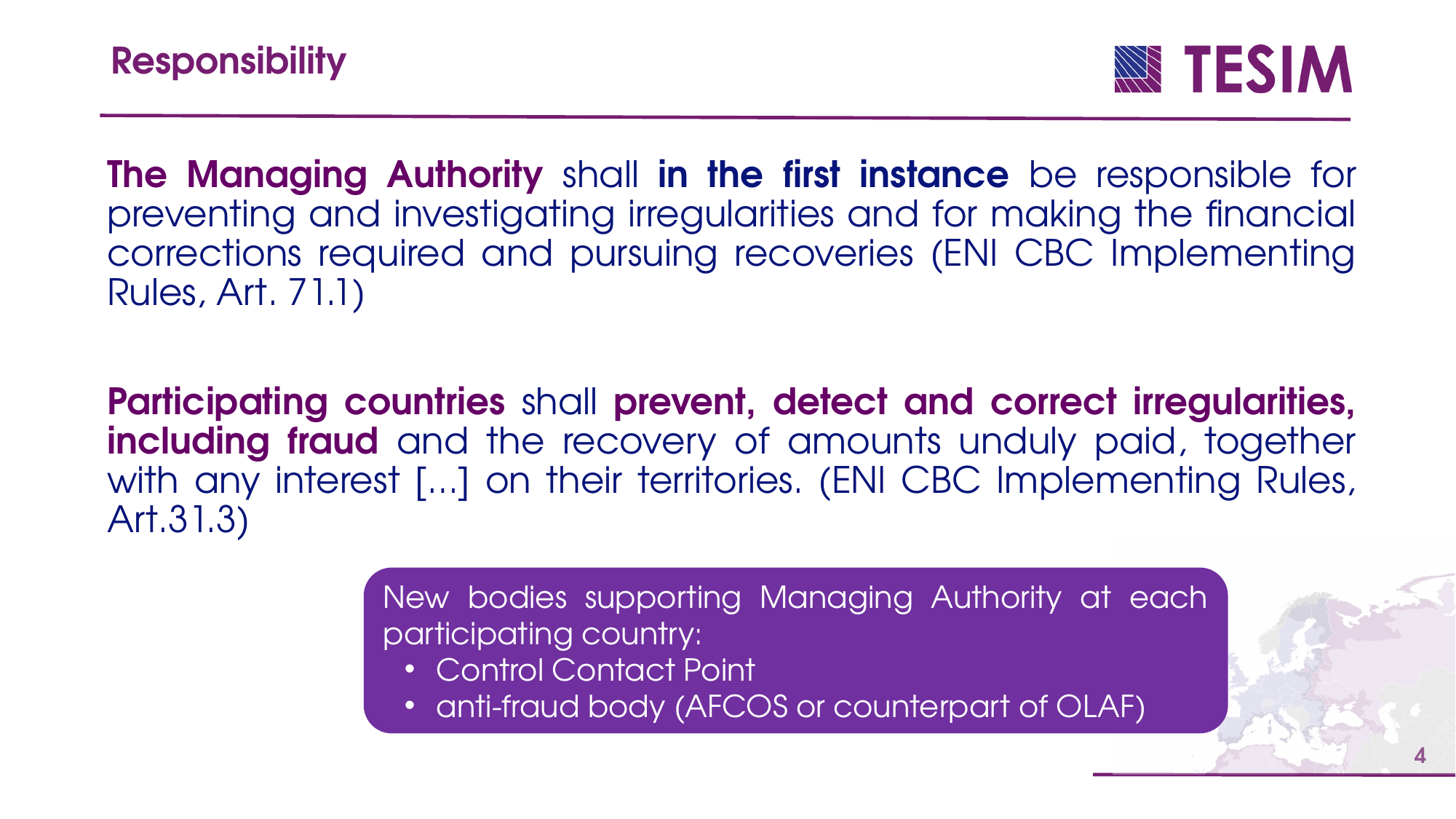

Responsibility
The Managing Authority shall in the first instance be responsible for preventing and investigating irregularities and for making the financial corrections required and pursuing recoveries (ENI CBC Implementing Rules, Art. 71.1)

Participating countries shall prevent, detect and correct irregularities, including fraud and the recovery of amounts unduly paid, together with any interest […] on their territories. (ENI CBC Implementing Rules, Art.31.3)
New bodies supporting Managing Authority at each participating country:
Control Contact Point
anti-fraud body (AFCOS or counterpart of OLAF)